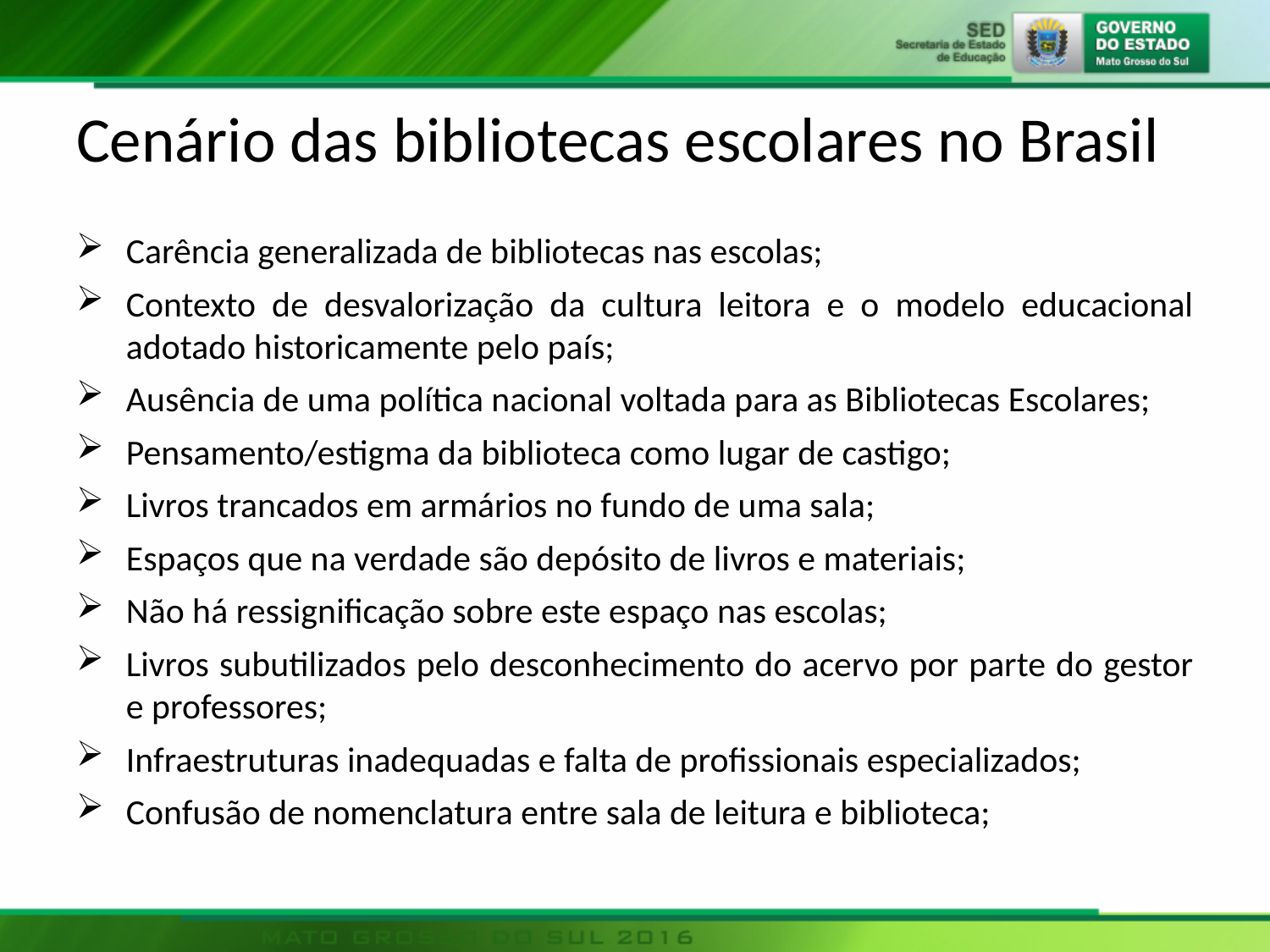

# Cenário das bibliotecas escolares no Brasil
Carência generalizada de bibliotecas nas escolas;
Contexto de desvalorização da cultura leitora e o modelo educacional adotado historicamente pelo país;
Ausência de uma política nacional voltada para as Bibliotecas Escolares;
Pensamento/estigma da biblioteca como lugar de castigo;
Livros trancados em armários no fundo de uma sala;
Espaços que na verdade são depósito de livros e materiais;
Não há ressignificação sobre este espaço nas escolas;
Livros subutilizados pelo desconhecimento do acervo por parte do gestor e professores;
Infraestruturas inadequadas e falta de profissionais especializados;
Confusão de nomenclatura entre sala de leitura e biblioteca;